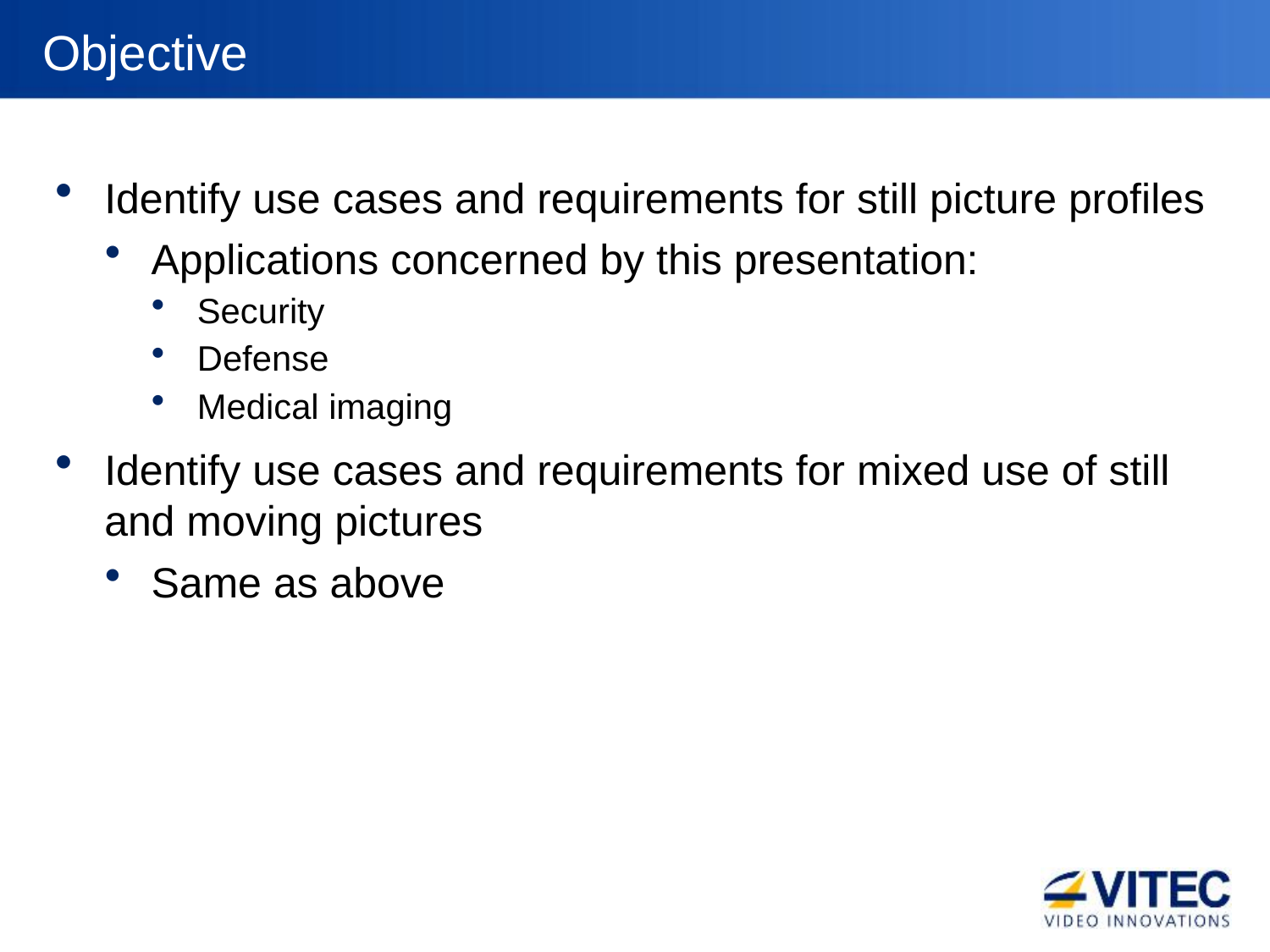

# Objective
Identify use cases and requirements for still picture profiles
Applications concerned by this presentation:
Security
Defense
Medical imaging
Identify use cases and requirements for mixed use of still and moving pictures
Same as above